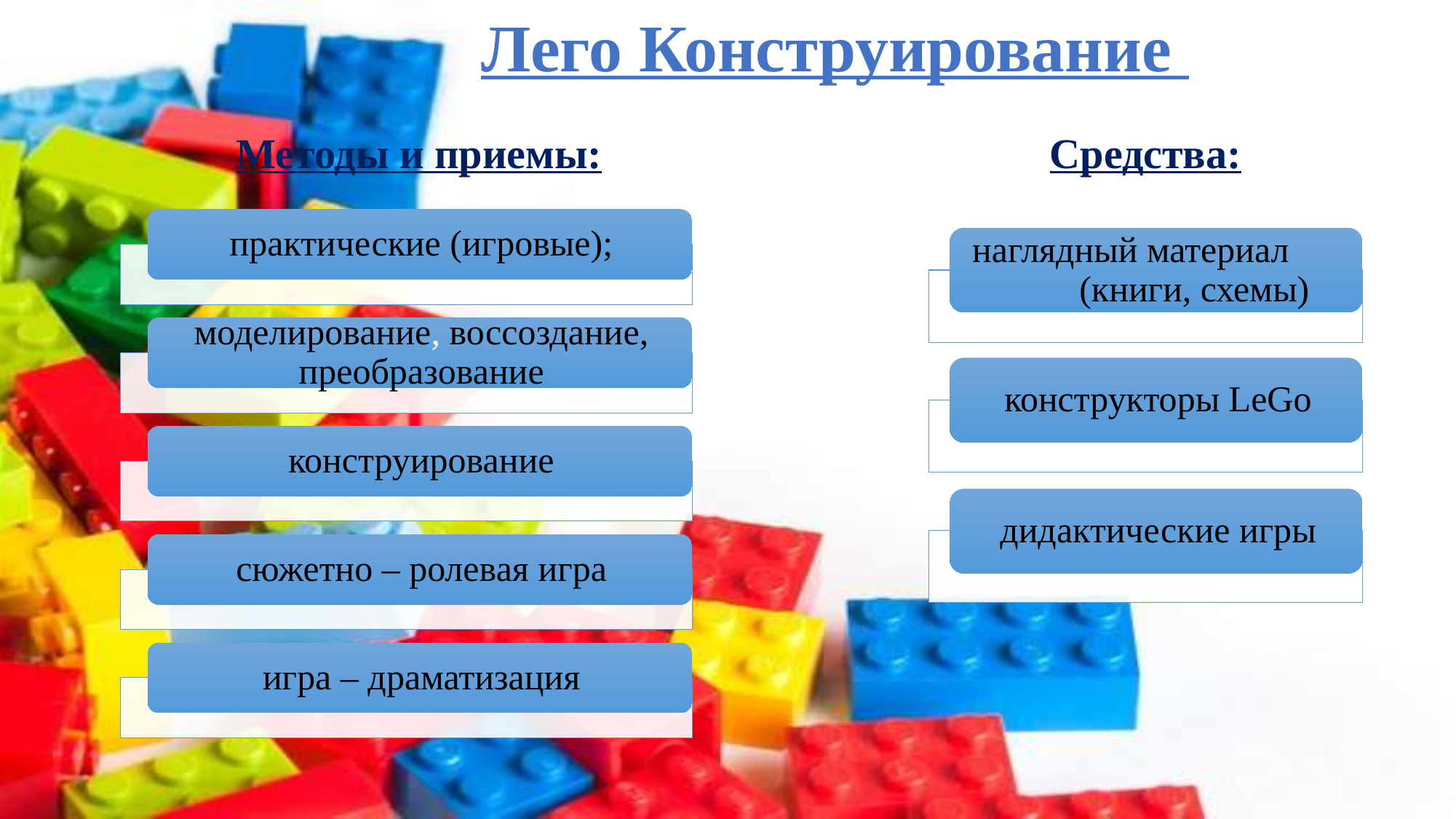

Лего Конструирование
Методы и приемы:
Средства:
практические (игровые);
моделирование, воссоздание, преобразование
конструирование
сюжетно – ролевая игра
игра – драматизация
наглядный материал               (книги, схемы)
конструкторы LeGo
дидактические игры